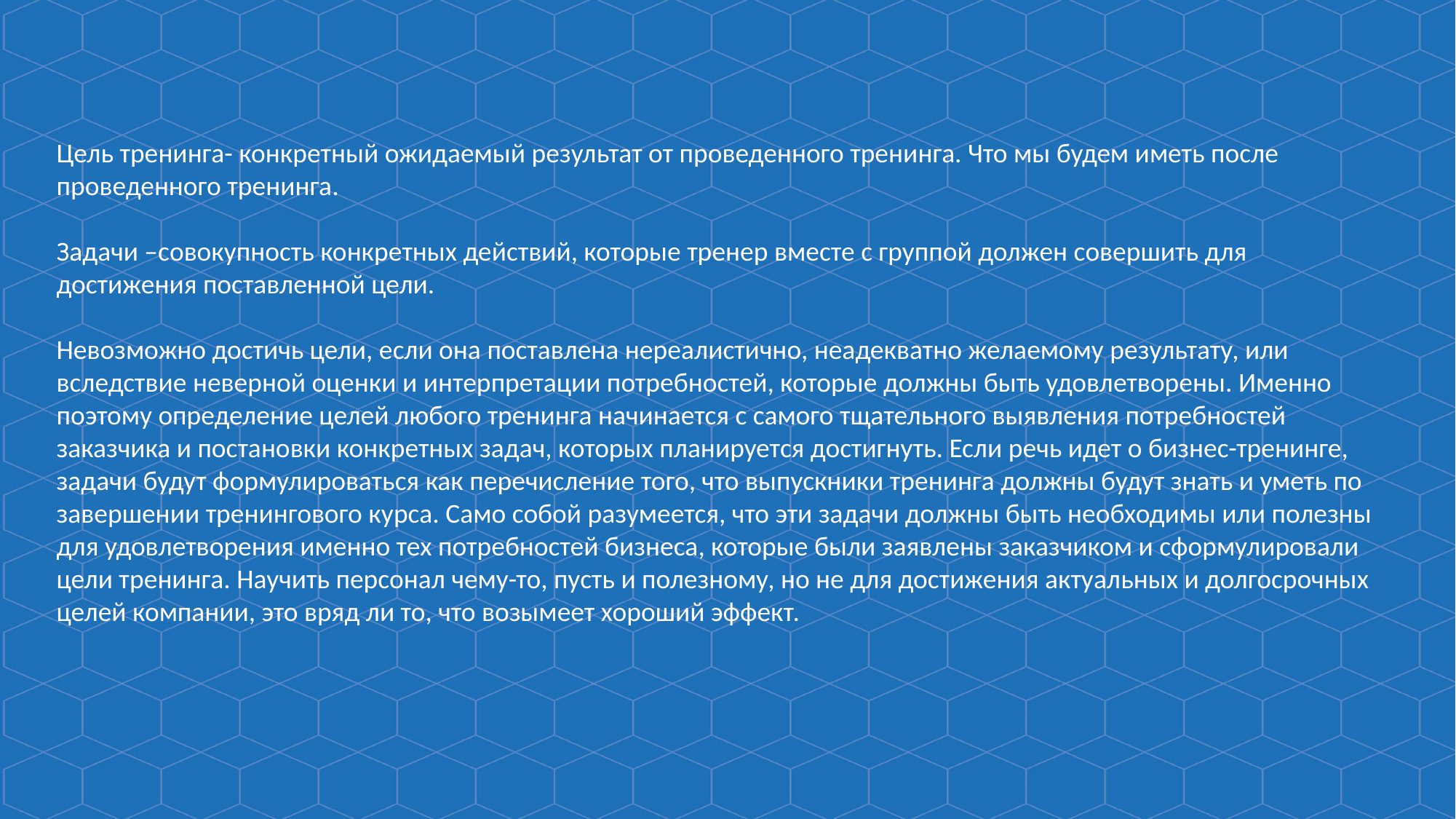

Цель тренинга- конкретный ожидаемый результат от проведенного тренинга. Что мы будем иметь после проведенного тренинга.

Задачи –совокупность конкретных действий, которые тренер вместе с группой должен совершить для достижения поставленной цели.

Невозможно достичь цели, если она поставлена нереалистично, неадекватно желаемому результату, или вследствие неверной оценки и интерпретации потребностей, которые должны быть удовлетворены. Именно поэтому определение целей любого тренинга начинается с самого тщательного выявления потребностей заказчика и постановки конкретных задач, которых планируется достигнуть. Если речь идет о бизнес-тренинге, задачи будут формулироваться как перечисление того, что выпускники тренинга должны будут знать и уметь по завершении тренингового курса. Само собой разумеется, что эти задачи должны быть необходимы или полезны для удовлетворения именно тех потребностей бизнеса, которые были заявлены заказчиком и сформулировали цели тренинга. Научить персонал чему-то, пусть и полезному, но не для достижения актуальных и долгосрочных целей компании, это вряд ли то, что возымеет хороший эффект.